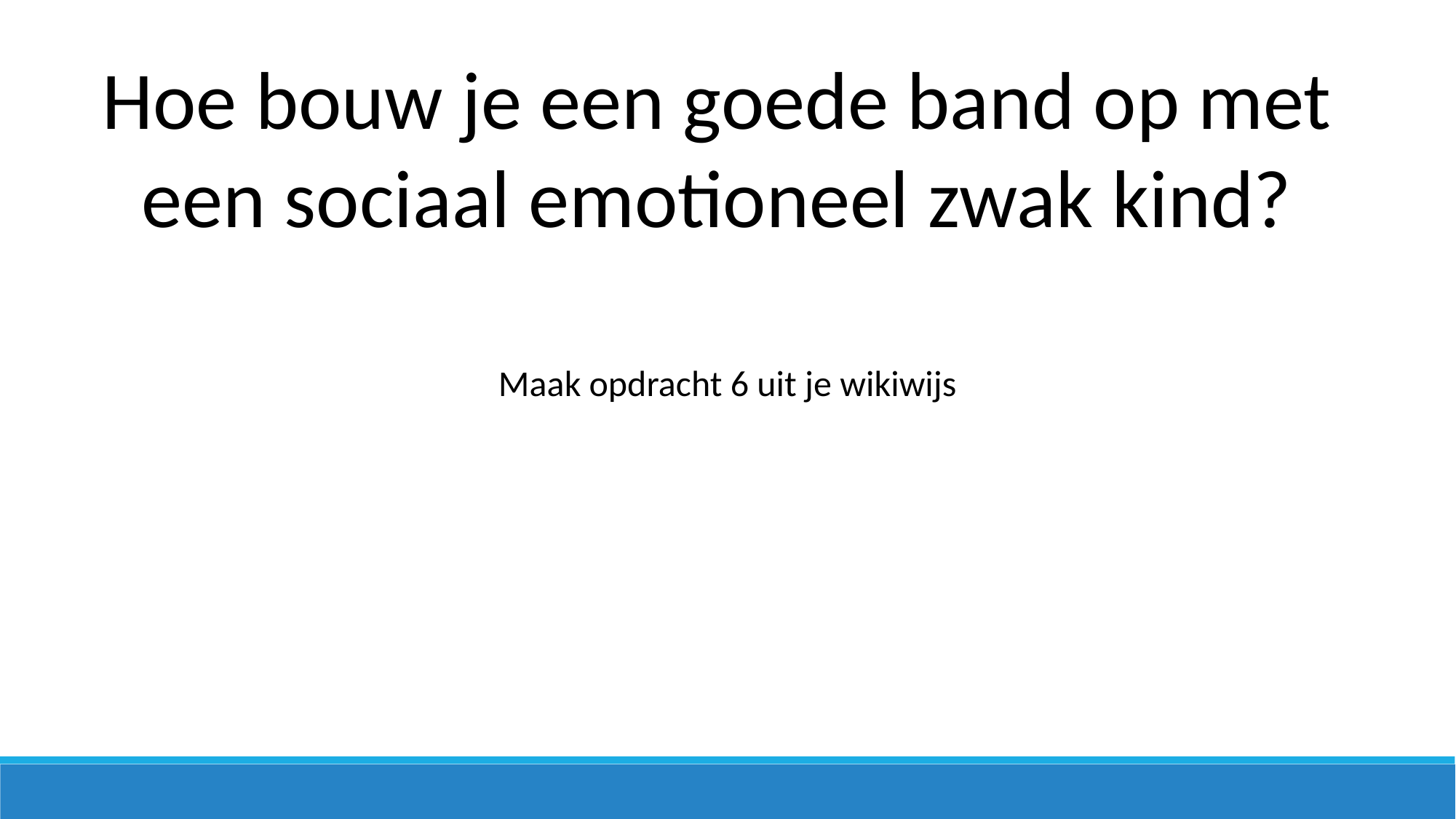

Hoe bouw je een goede band op met
een sociaal emotioneel zwak kind?
Maak opdracht 6 uit je wikiwijs